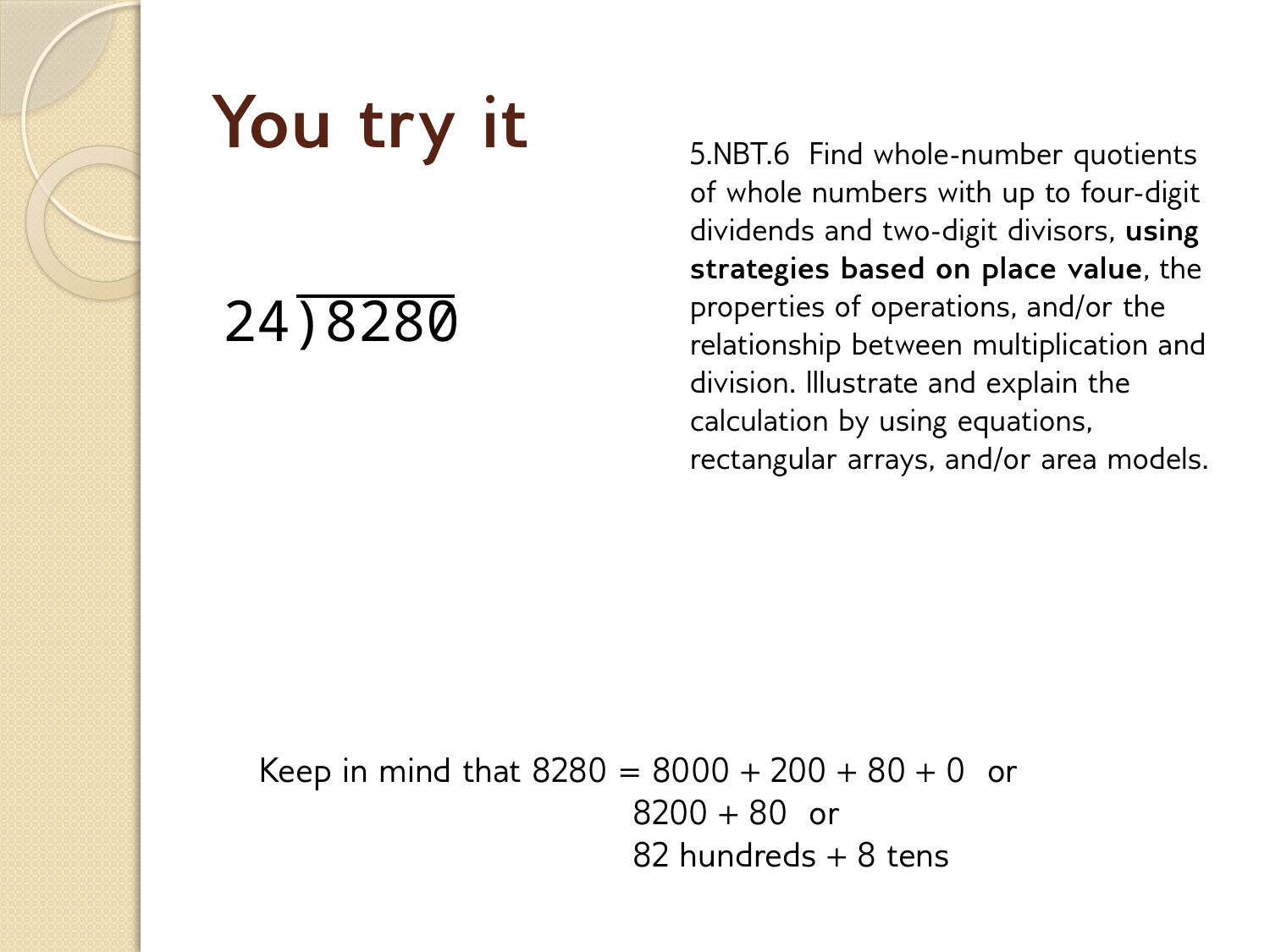

# You try it
5.NBT.6  Find whole-number quotients of whole numbers with up to four-digit dividends and two-digit divisors, using strategies based on place value, the properties of operations, and/or the relationship between multiplication and division. Illustrate and explain the calculation by using equations, rectangular arrays, and/or area models.

24)8280

Keep in mind that 8280 = 8000 + 200 + 80 + 0  or
	8200 + 80  or
	82 hundreds + 8 tens